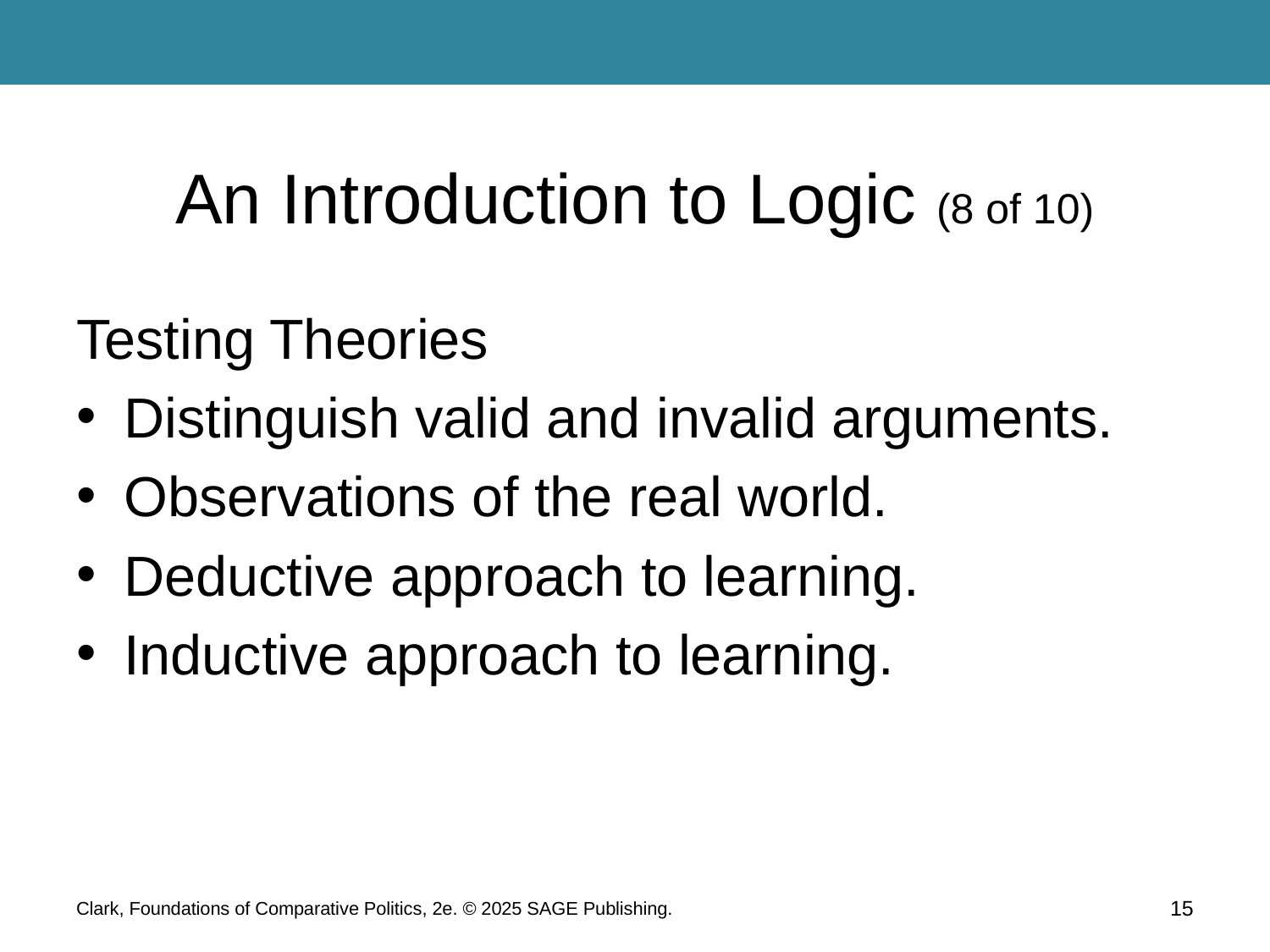

# An Introduction to Logic (8 of 10)
Testing Theories
Distinguish valid and invalid arguments.
Observations of the real world.
Deductive approach to learning.
Inductive approach to learning.
Clark, Foundations of Comparative Politics, 2e. © 2025 SAGE Publishing.
15